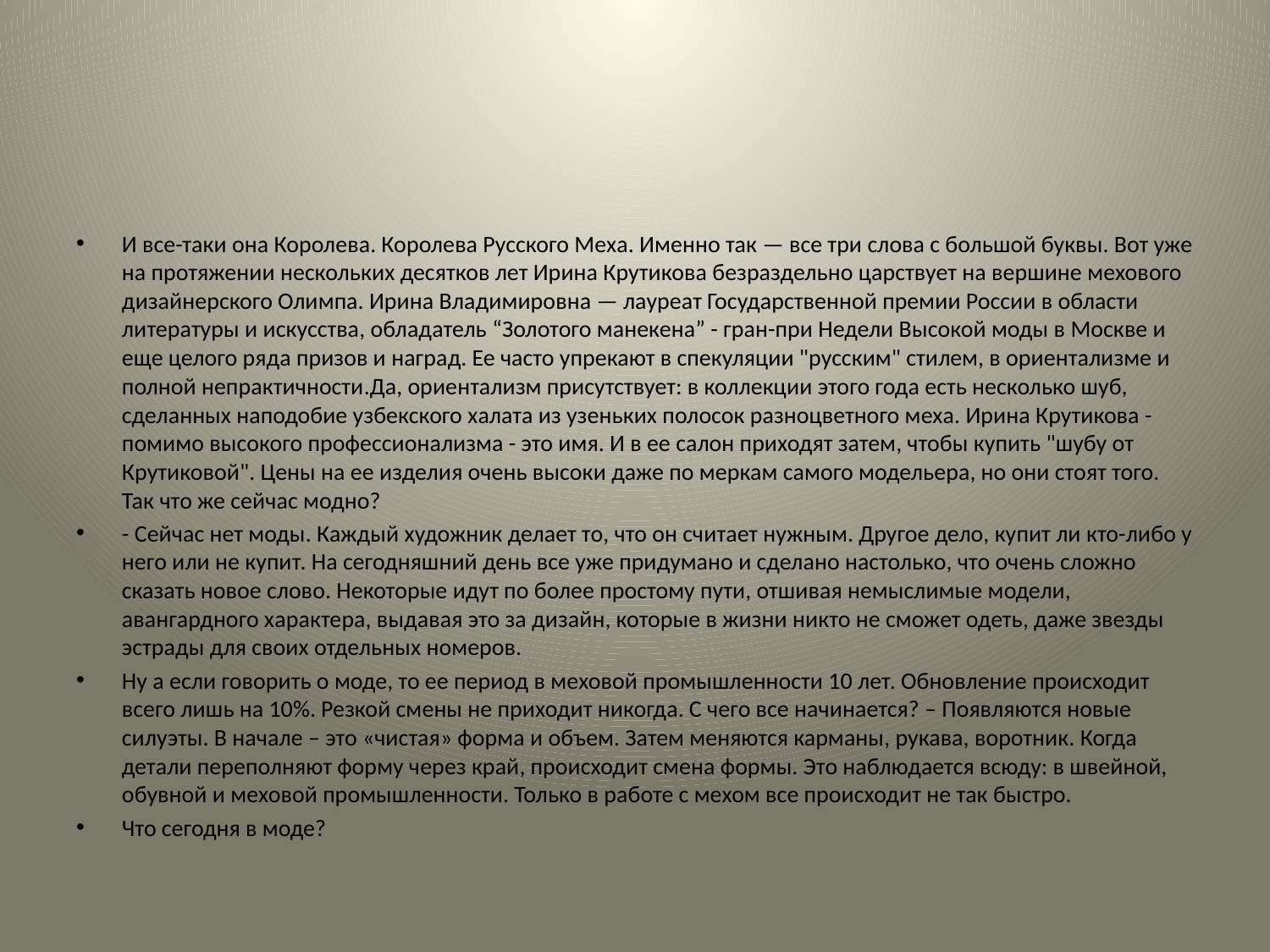

#
И все-таки она Королева. Королева Русского Меха. Именно так — все три слова с большой буквы. Вот уже на протяжении нескольких десятков лет Ирина Крутикова безраздельно царствует на вершине мехового дизайнерского Олимпа. Ирина Владимировна — лауреат Государственной премии России в области литературы и искусства, обладатель “Золотого манекена” - гран-при Недели Высокой моды в Москве и еще целого ряда призов и наград. Ее часто упрекают в спекуляции "русским" стилем, в ориентализме и полной непрактичности.Да, ориентализм присутствует: в коллекции этого года есть несколько шуб, сделанных наподобие узбекского халата из узеньких полосок разноцветного меха. Ирина Крутикова - помимо высокого профессионализма - это имя. И в ее салон приходят затем, чтобы купить "шубу от Крутиковой". Цены на ее изделия очень высоки даже по меркам самого модельера, но они стоят того. Так что же сейчас модно?
- Сейчас нет моды. Каждый художник делает то, что он считает нужным. Другое дело, купит ли кто-либо у него или не купит. На сегодняшний день все уже придумано и сделано настолько, что очень сложно сказать новое слово. Некоторые идут по более простому пути, отшивая немыслимые модели, авангардного характера, выдавая это за дизайн, которые в жизни никто не сможет одеть, даже звезды эстрады для своих отдельных номеров.
Ну а если говорить о моде, то ее период в меховой промышленности 10 лет. Обновление происходит всего лишь на 10%. Резкой смены не приходит никогда. С чего все начинается? – Появляются новые силуэты. В начале – это «чистая» форма и объем. Затем меняются карманы, рукава, воротник. Когда детали переполняют форму через край, происходит смена формы. Это наблюдается всюду: в швейной, обувной и меховой промышленности. Только в работе с мехом все происходит не так быстро.
Что сегодня в моде?